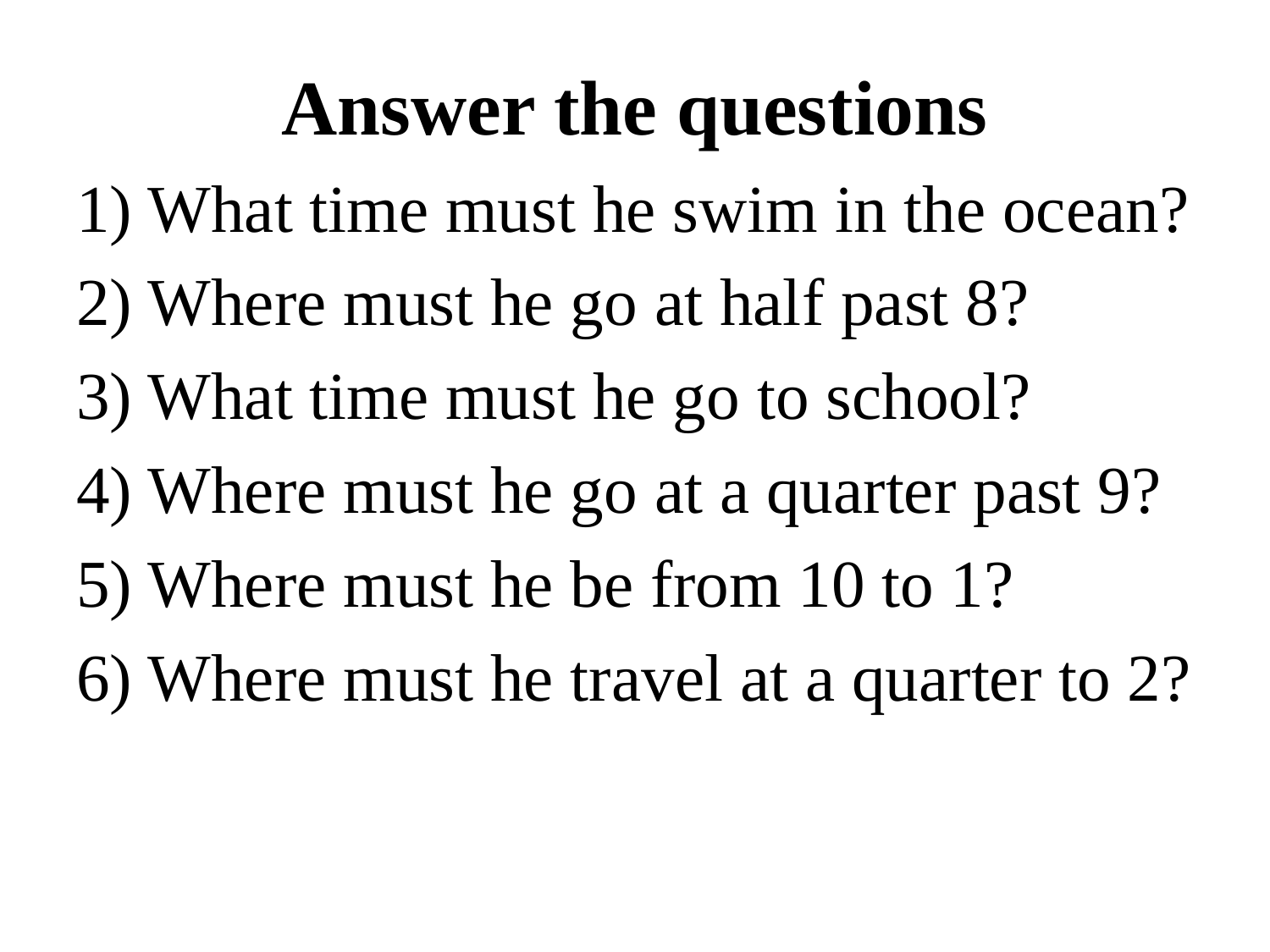

# Answer the questions
What time must he swim in the ocean?
Where must he go at half past 8?
What time must he go to school?
Where must he go at a quarter past 9?
Where must he be from 10 to 1?
Where must he travel at a quarter to 2?